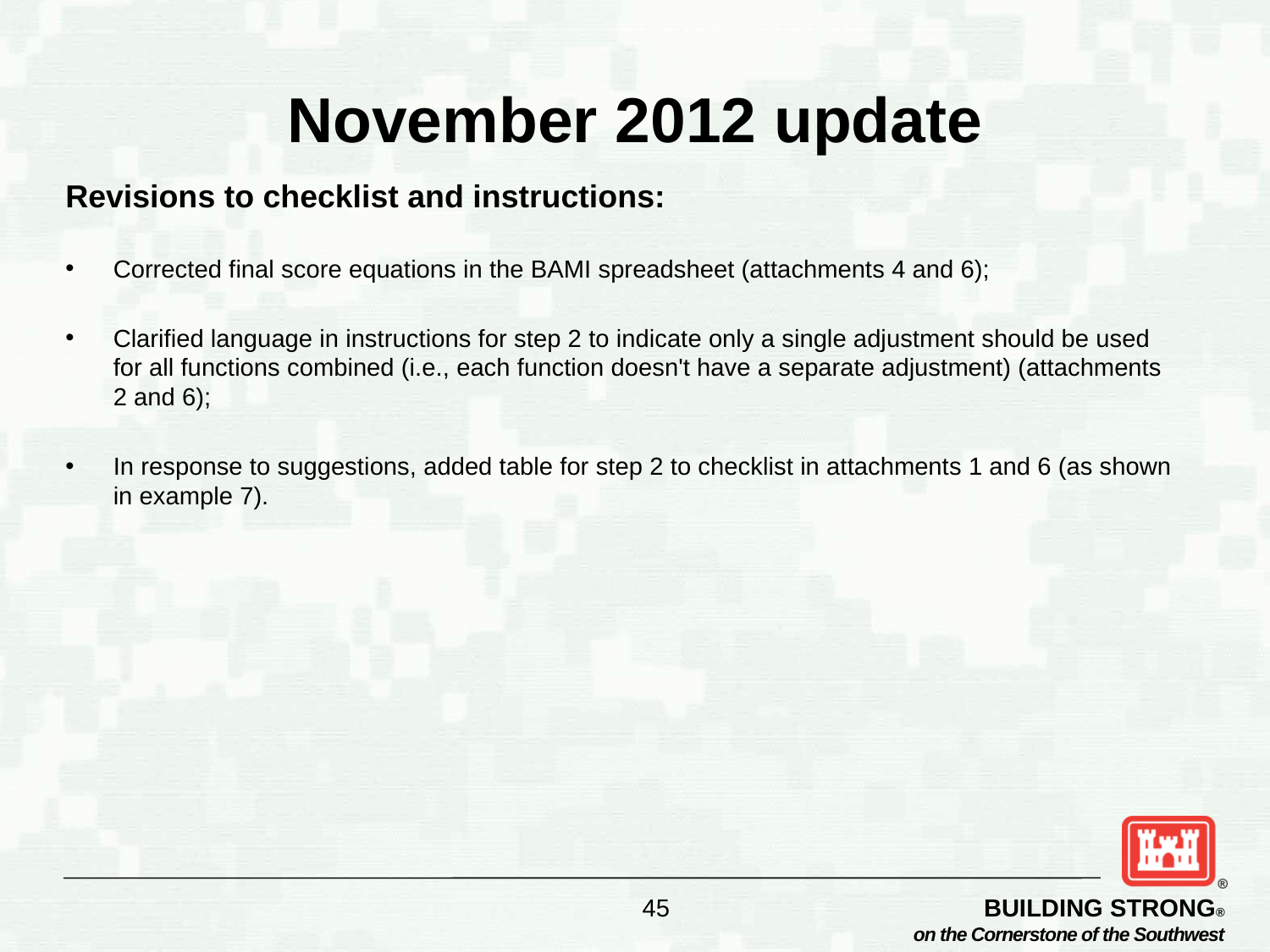

# November 2012 update
Revisions to checklist and instructions:

Corrected final score equations in the BAMI spreadsheet (attachments 4 and 6);

Clarified language in instructions for step 2 to indicate only a single adjustment should be used for all functions combined (i.e., each function doesn't have a separate adjustment) (attachments 2 and 6);

In response to suggestions, added table for step 2 to checklist in attachments 1 and 6 (as shown in example 7).

45